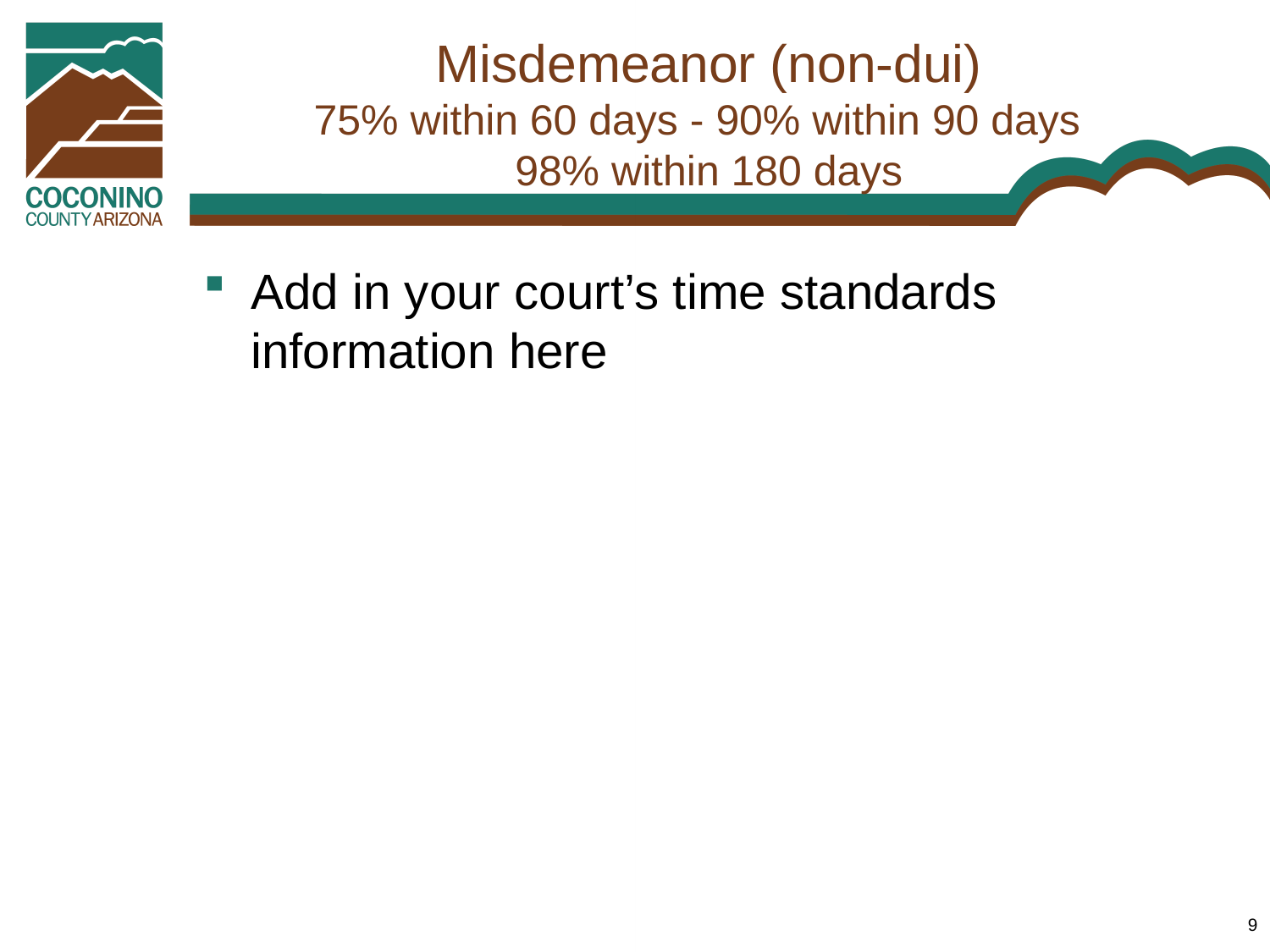

# Misdemeanor (non-dui) 75% within 60 days - 90% within 90 days 98% within 180 days
Add in your court’s time standards information here